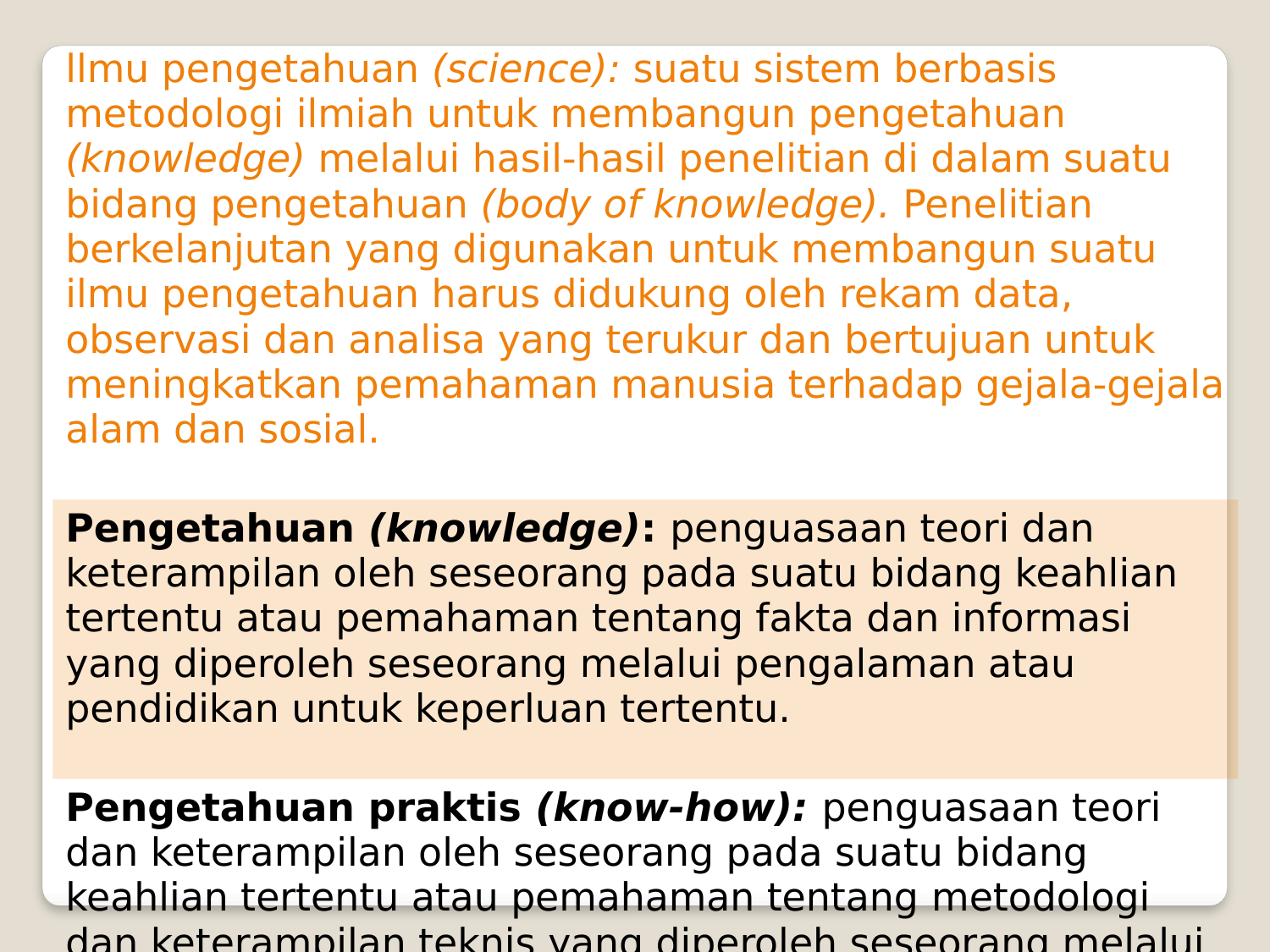

| llmu pengetahuan (science): suatu sistem berbasis metodologi ilmiah untuk membangun pengetahuan (knowledge) melalui hasil-hasil penelitian di dalam suatu bidang pengetahuan (body of knowledge). Penelitian berkelanjutan yang digunakan untuk membangun suatu ilmu pengetahuan harus didukung oleh rekam data, observasi dan analisa yang terukur dan bertujuan untuk meningkatkan pemahaman manusia terhadap gejala-gejala alam dan sosial. |
| --- |
| Pengetahuan (knowledge): penguasaan teori dan keterampilan oleh seseorang pada suatu bidang keahlian tertentu atau pemahaman tentang fakta dan informasi yang diperoleh seseorang melalui pengalaman atau pendidikan untuk keperluan tertentu. |
| Pengetahuan praktis (know-how): penguasaan teori dan keterampilan oleh seseorang pada suatu bidang keahlian tertentu atau pemahaman tentang metodologi dan keterampilan teknis yang diperoleh seseorang melalui pengalaman atau pendidikan untuk keperluan tertentu. |